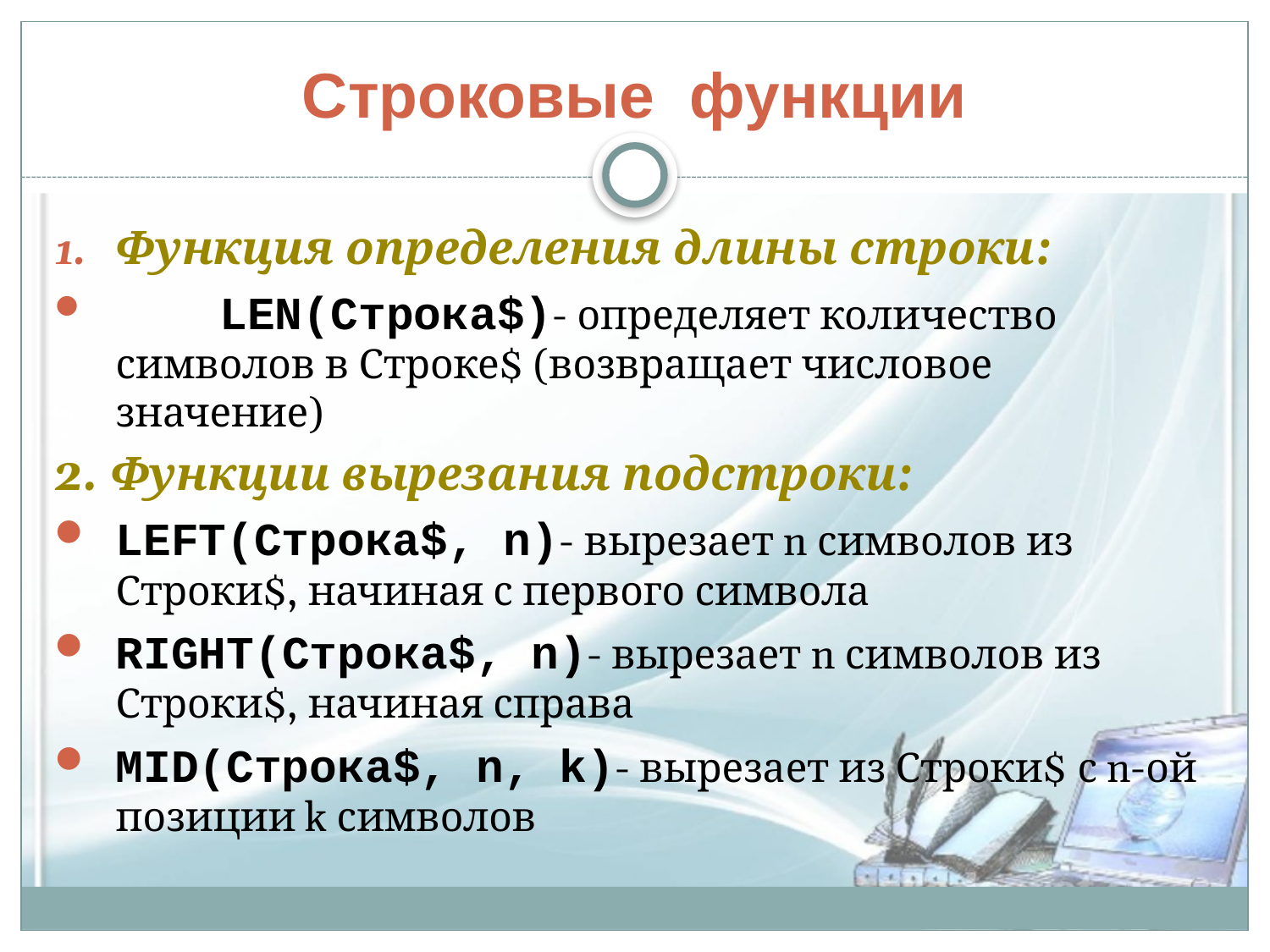

# Строковые  функции
Функция определения длины строки:
	LEN(Строка$)- определяет количество символов в Строке$ (возвращает числовое значение)
2. Функции вырезания подстроки:
	LEFT(Строка$, n)- вырезает n символов из Строки$, начиная с первого символа
	RIGHT(Строка$, n)- вырезает n символов из Строки$, начиная справа
	MID(Строка$, n, k)- вырезает из Строки$ с n-ой позиции k символов